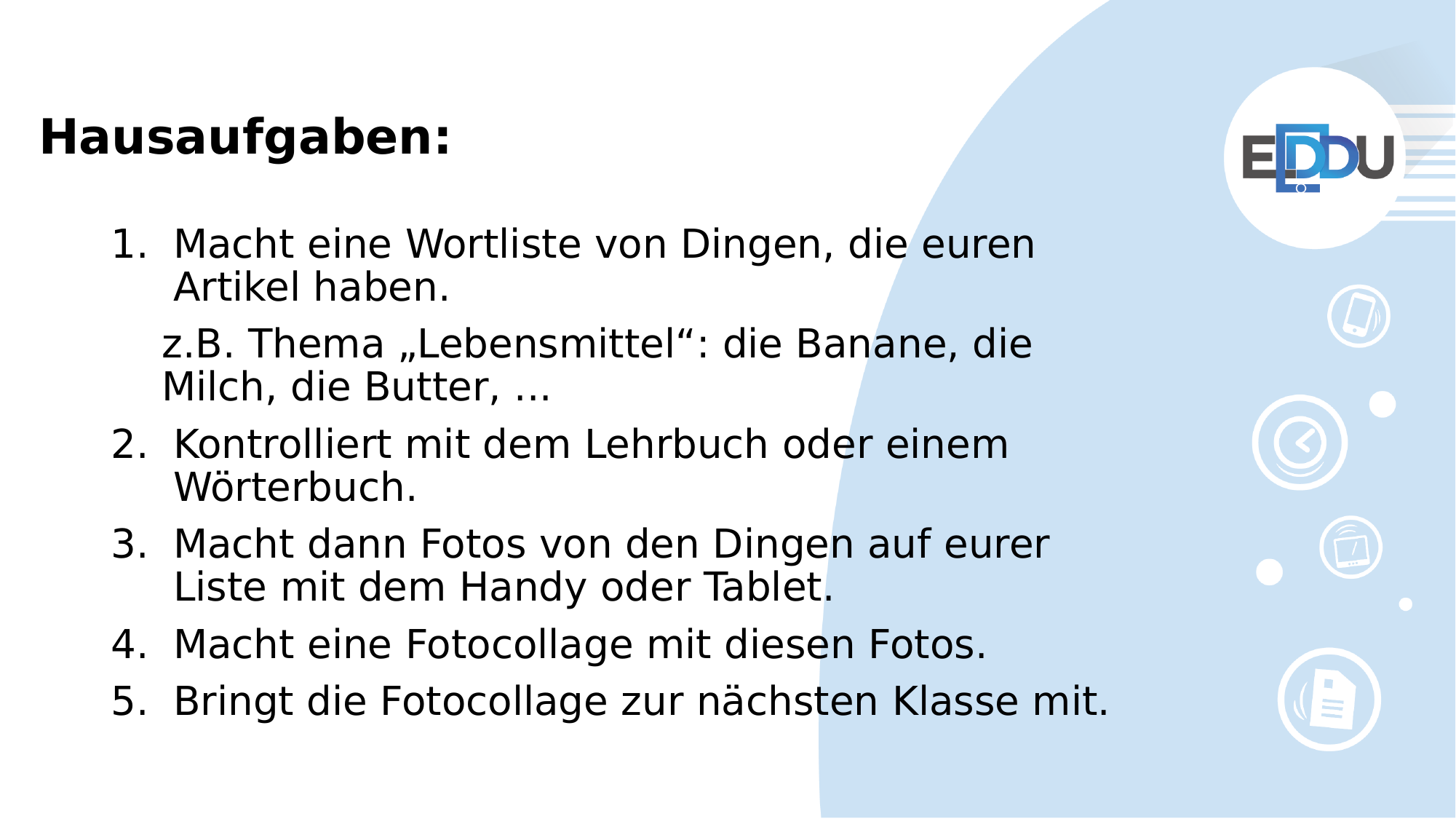

# Hausaufgaben:
Macht eine Wortliste von Dingen, die euren Artikel haben.
    z.B. Thema „Lebensmittel“: die Banane, die
    Milch, die Butter, ...
Kontrolliert mit dem Lehrbuch oder einem Wörterbuch.
Macht dann Fotos von den Dingen auf eurer Liste mit dem Handy oder Tablet.
Macht eine Fotocollage mit diesen Fotos.
Bringt die Fotocollage zur nächsten Klasse mit.